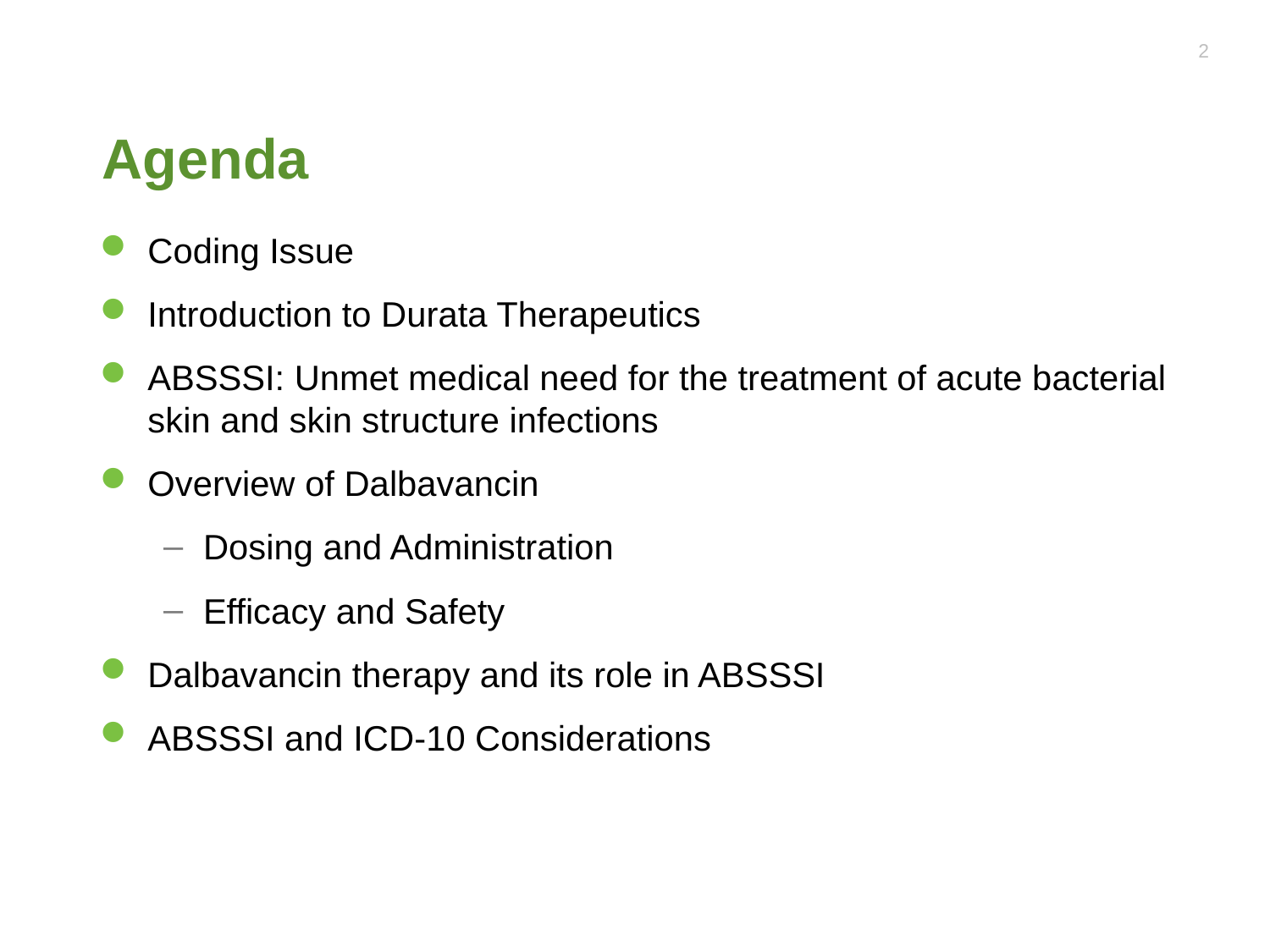

2
# Agenda
Coding Issue
Introduction to Durata Therapeutics
ABSSSI: Unmet medical need for the treatment of acute bacterial skin and skin structure infections
Overview of Dalbavancin
Dosing and Administration
Efficacy and Safety
Dalbavancin therapy and its role in ABSSSI
ABSSSI and ICD-10 Considerations